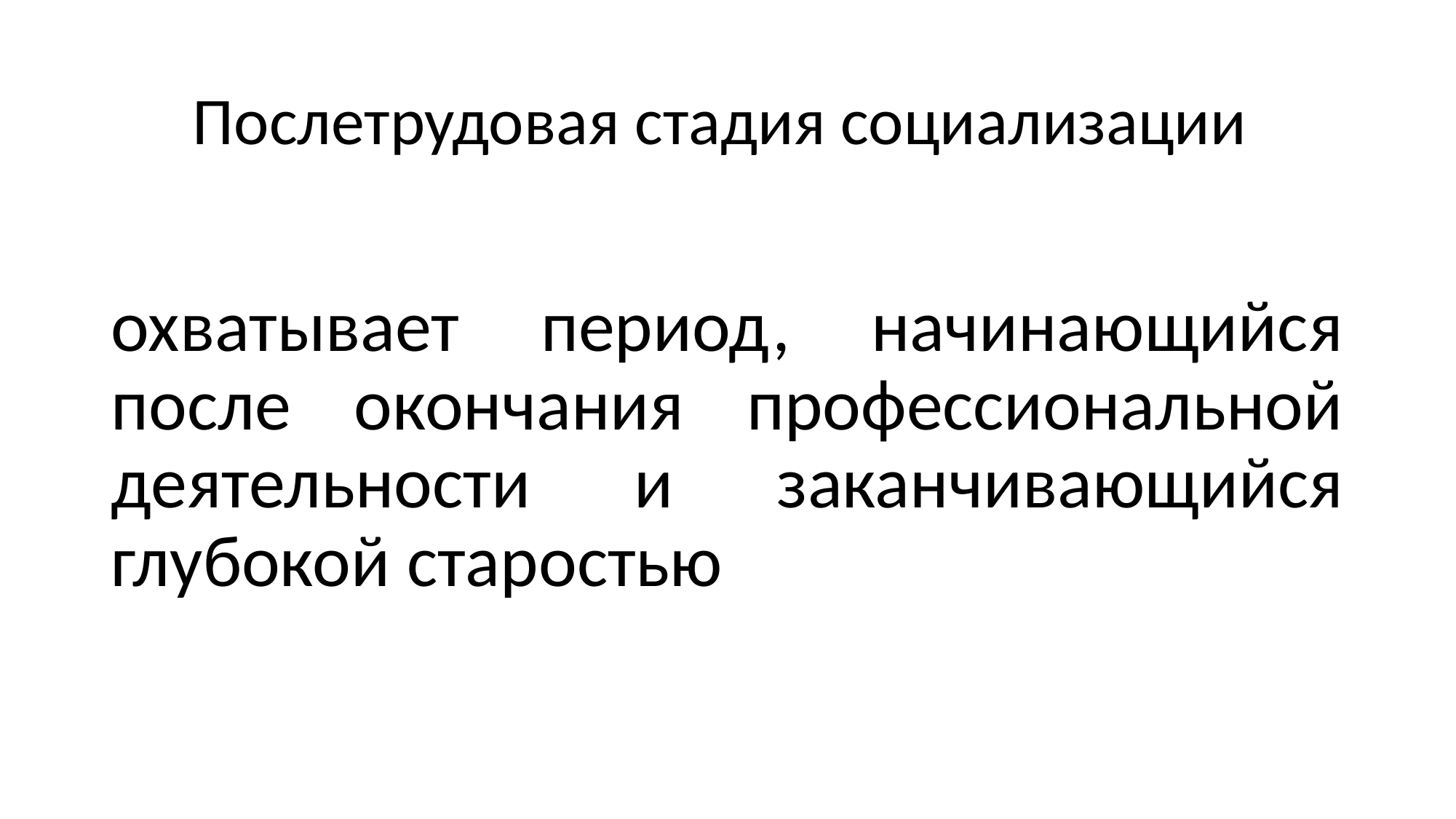

# Послетрудовая стадия социализации
охватывает период, начинающийся после окончания профессиональной деятельности и заканчивающийся глубокой старостью